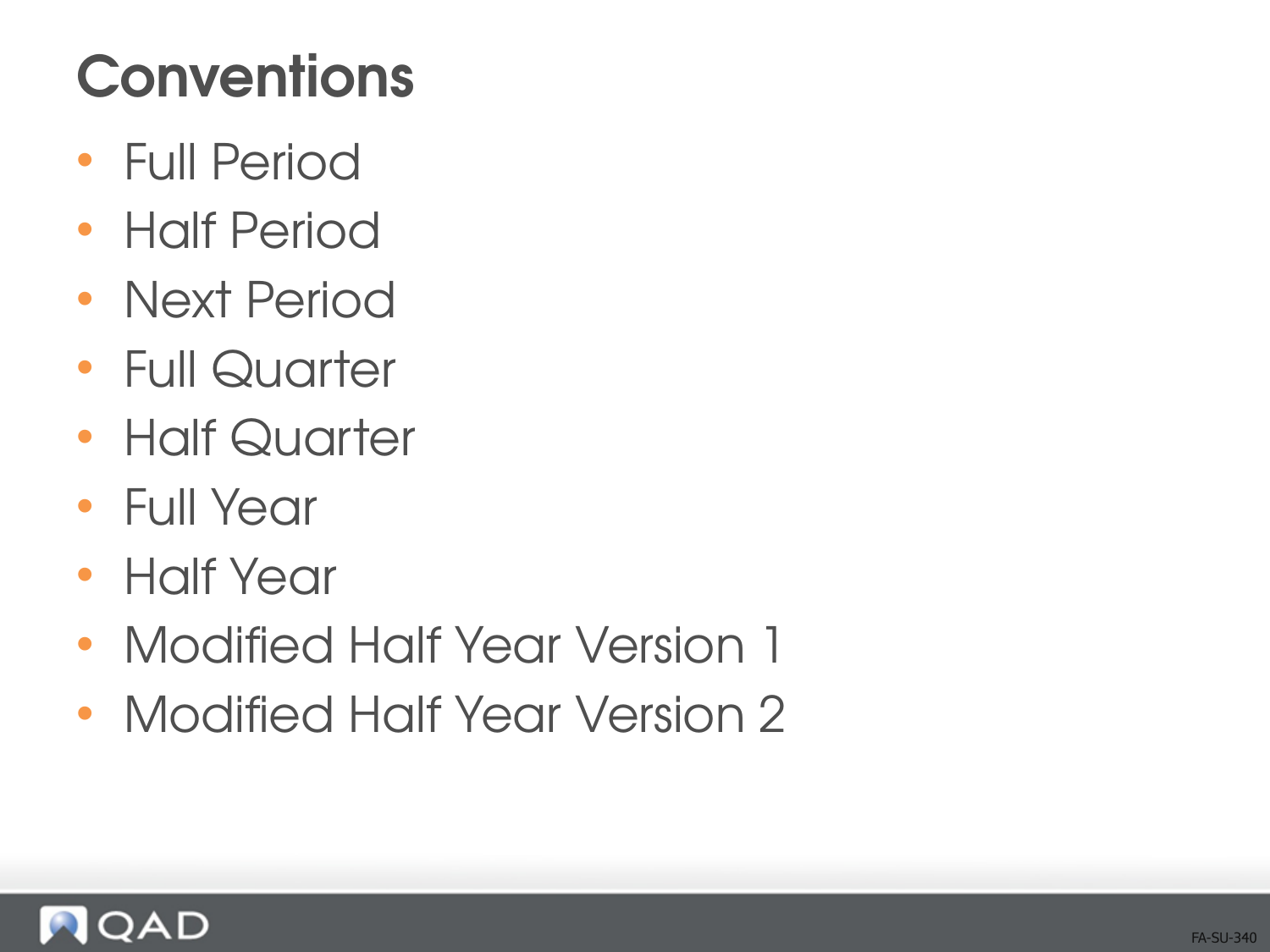

# Conventions
Full Period
Half Period
Next Period
Full Quarter
Half Quarter
Full Year
Half Year
Modified Half Year Version 1
Modified Half Year Version 2
FA-SU-340